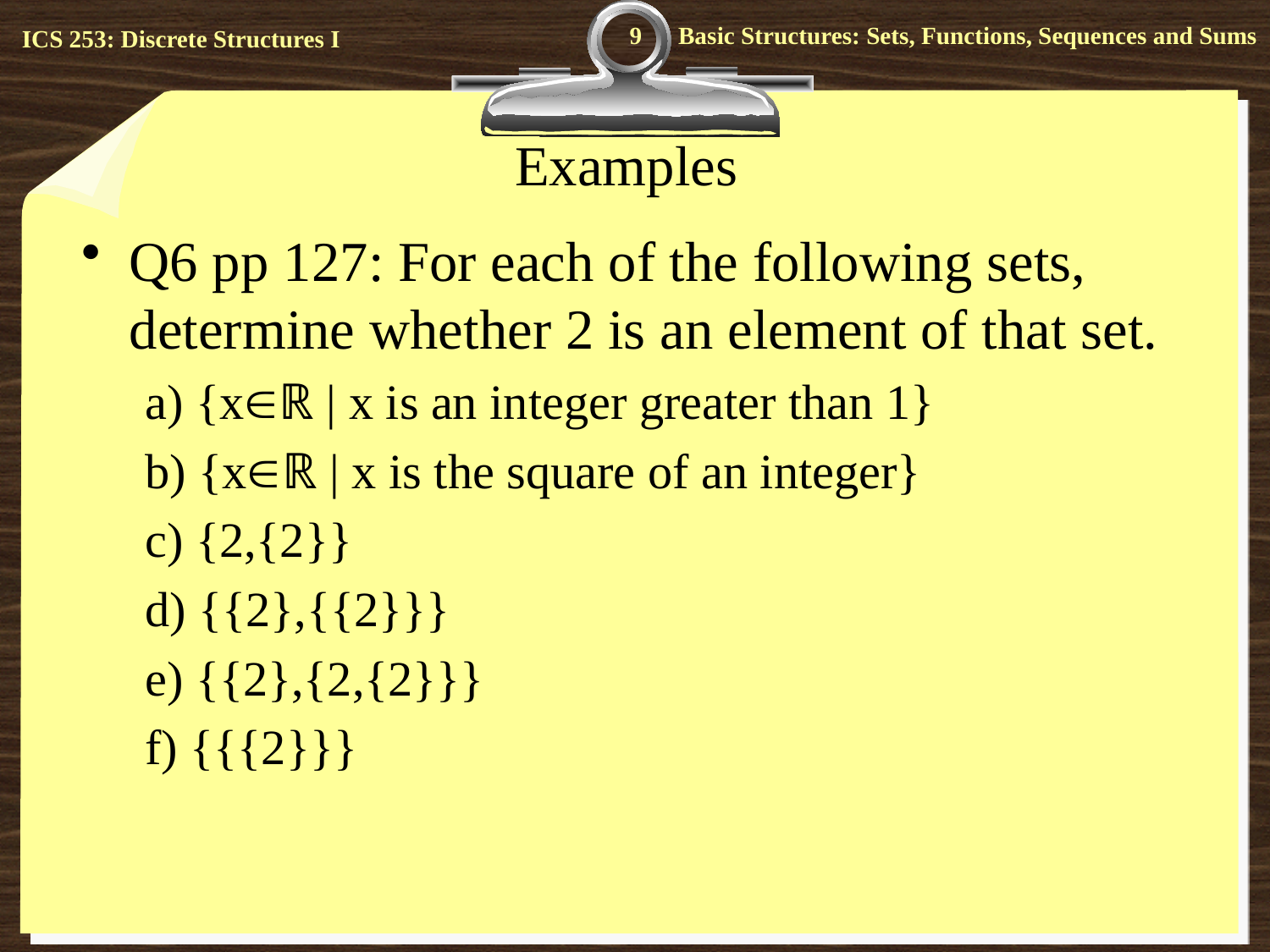

9
# Examples
Q6 pp 127: For each of the following sets, determine whether 2 is an element of that set.
a) {x∈ℝ | x is an integer greater than 1}
b) {x∈ℝ | x is the square of an integer}
c) {2,{2}}
d) {{2},{{2}}}
e) {{2},{2,{2}}}
f) {{{2}}}